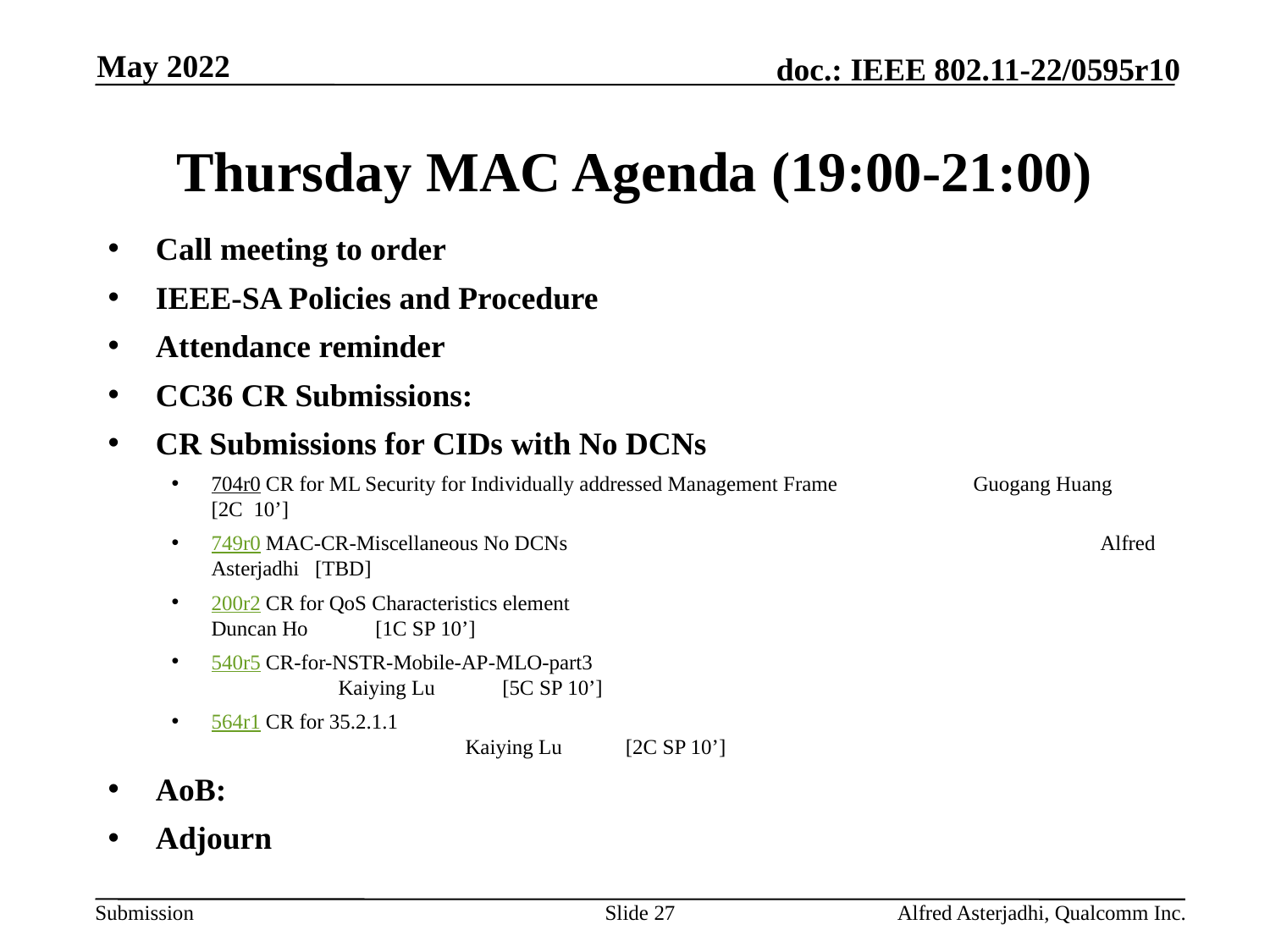

May 2022
# Thursday MAC Agenda (19:00-21:00)
Call meeting to order
IEEE-SA Policies and Procedure
Attendance reminder
CC36 CR Submissions:
CR Submissions for CIDs with No DCNs
704r0 CR for ML Security for Individually addressed Management Frame  	Guogang Huang     [2C  10’]
749r0 MAC-CR-Miscellaneous No DCNs					Alfred Asterjadhi   [TBD]
200r2 CR for QoS Characteristics element					Duncan Ho	       [1C SP 10’]
540r5 CR-for-NSTR-Mobile-AP-MLO-part3					Kaiying Lu	       [5C SP 10’]
564r1 CR for 35.2.1.1								Kaiying Lu            [2C SP 10’]
AoB:
Adjourn
Slide 27
Alfred Asterjadhi, Qualcomm Inc.